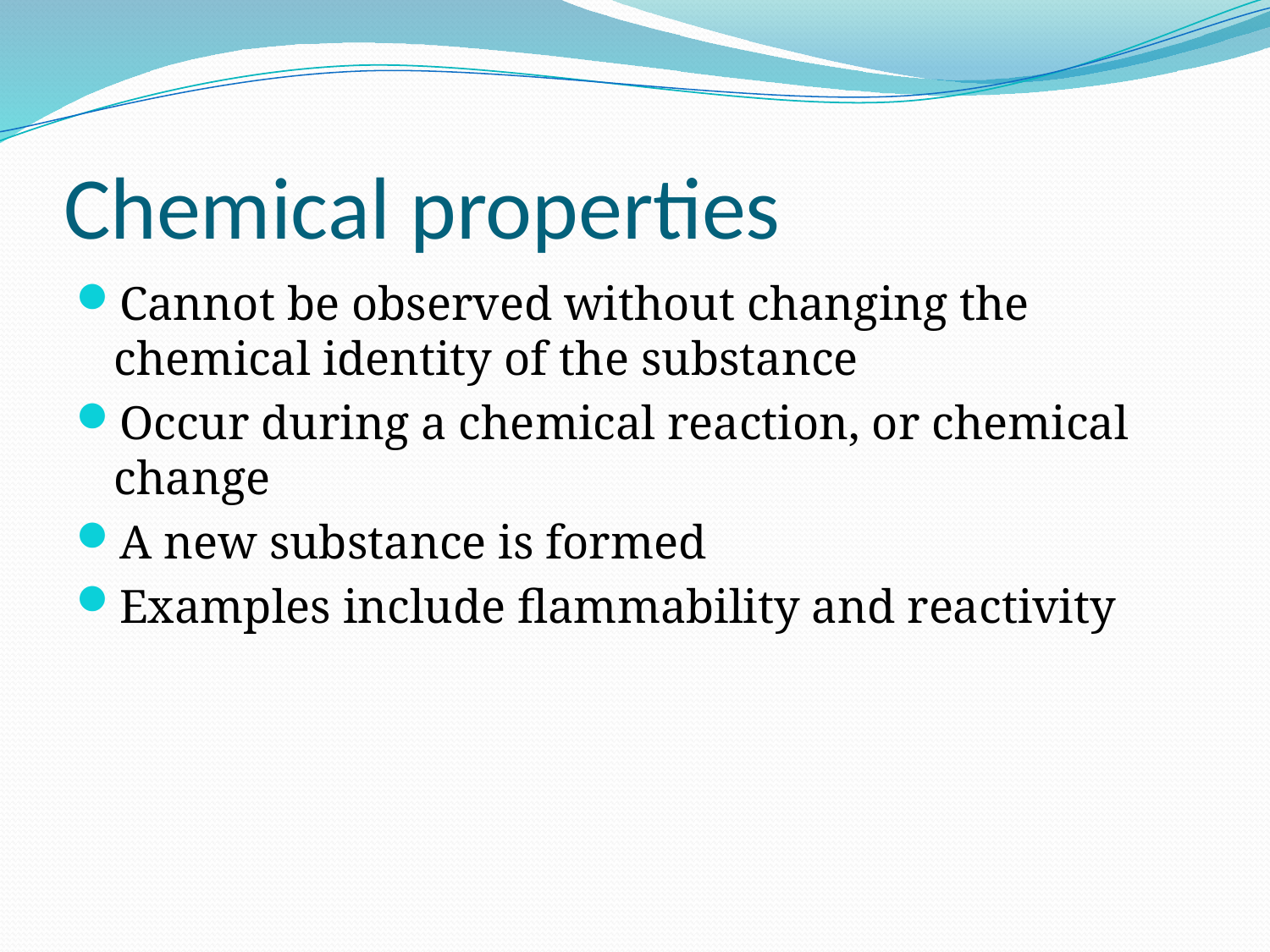

# Chemical properties
Cannot be observed without changing the chemical identity of the substance
Occur during a chemical reaction, or chemical change
A new substance is formed
Examples include flammability and reactivity